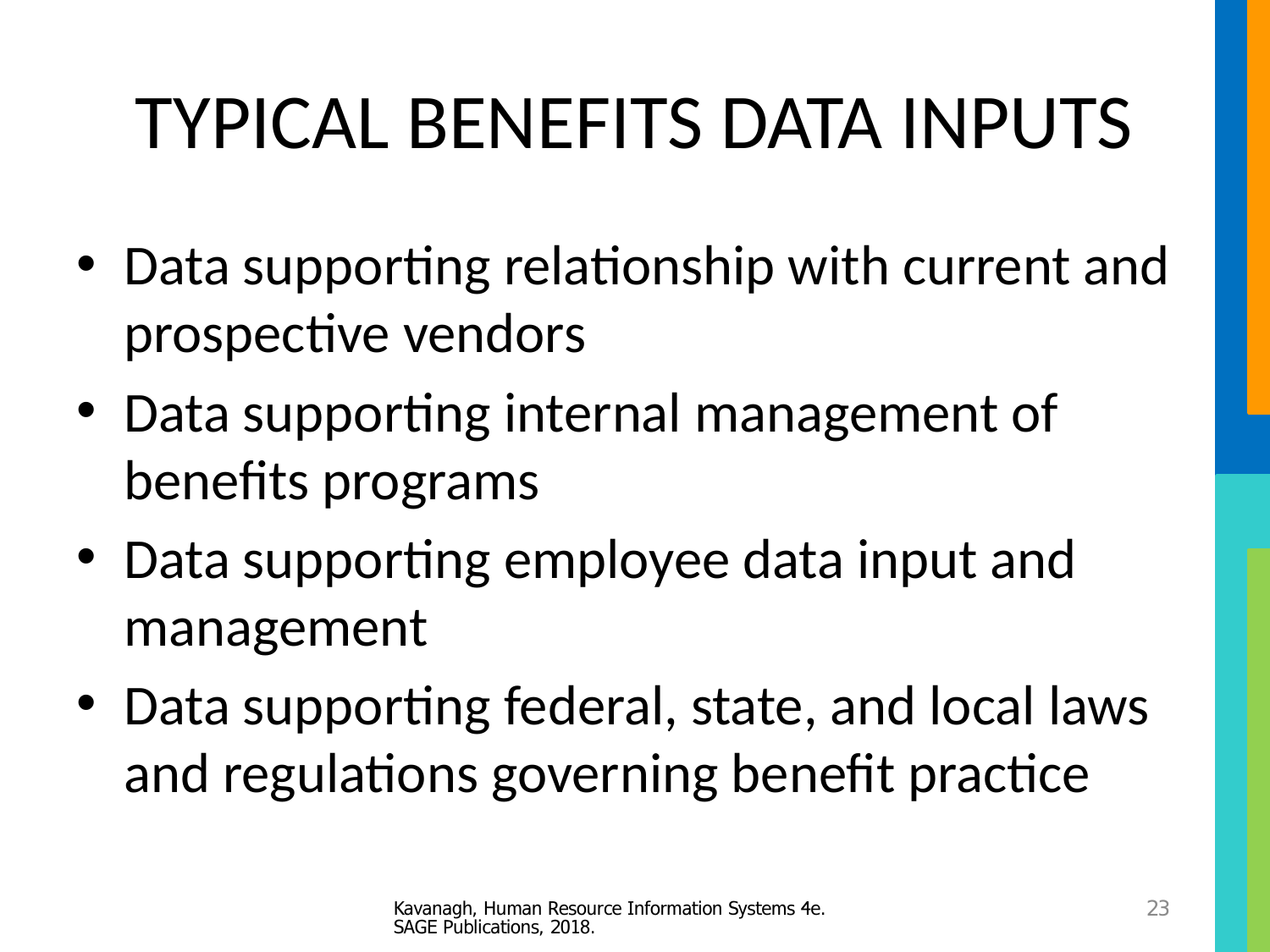

# TYPICAL BENEFITS DATA INPUTS
Data supporting relationship with current and prospective vendors
Data supporting internal management of benefits programs
Data supporting employee data input and management
Data supporting federal, state, and local laws and regulations governing benefit practice
Kavanagh, Human Resource Information Systems 4e. SAGE Publications, 2018.
23